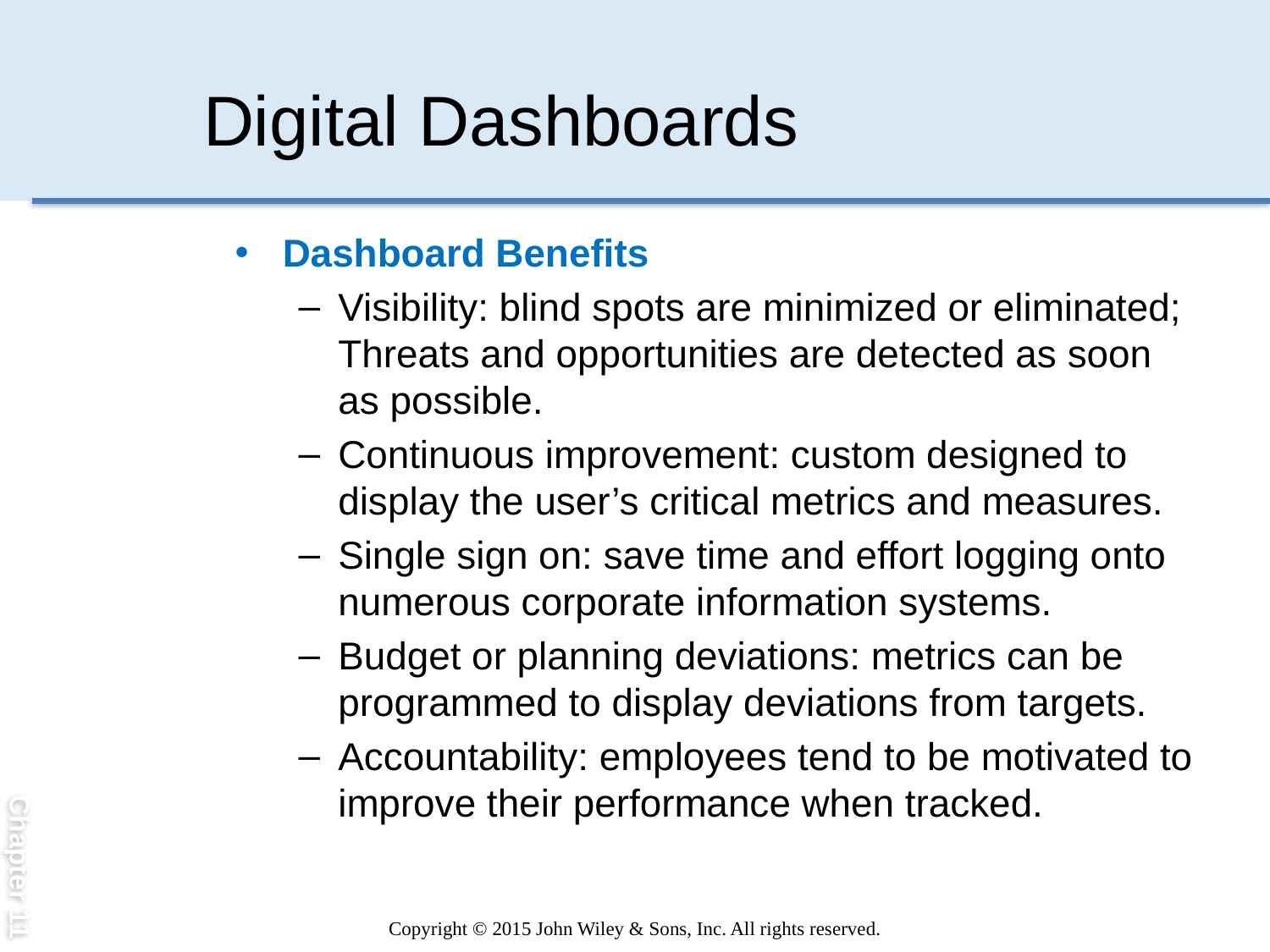

Chapter 11
# Digital Dashboards
Dashboard Benefits
Visibility: blind spots are minimized or eliminated; Threats and opportunities are detected as soon as possible.
Continuous improvement: custom designed to display the user’s critical metrics and measures.
Single sign on: save time and effort logging onto numerous corporate information systems.
Budget or planning deviations: metrics can be programmed to display deviations from targets.
Accountability: employees tend to be motivated to improve their performance when tracked.